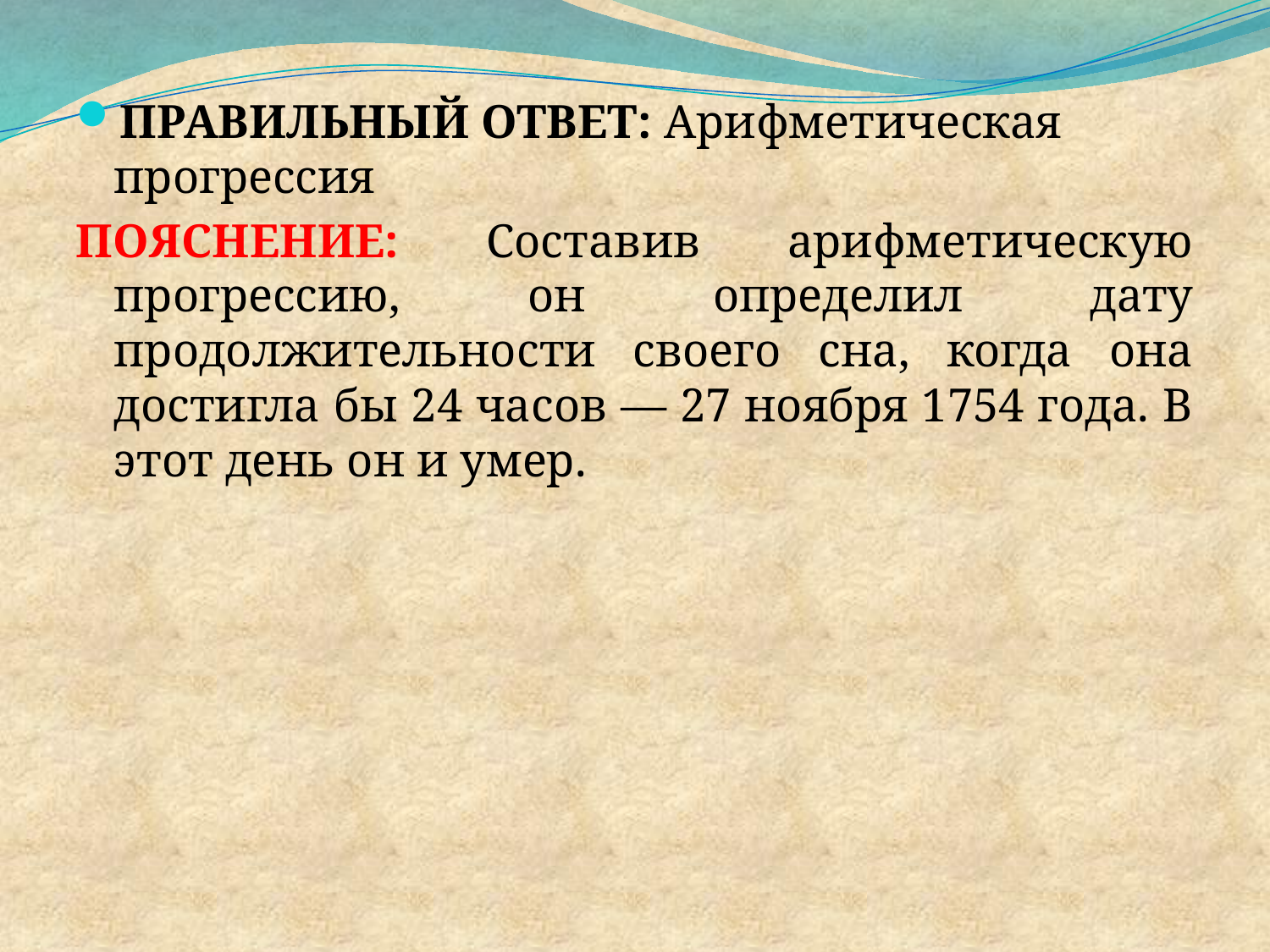

ПРАВИЛЬНЫЙ ОТВЕТ: Арифметическая прогрессия
ПОЯСНЕНИЕ: Составив арифметическую прогрессию, он определил дату продолжительности своего сна, когда она достигла бы 24 часов — 27 ноября 1754 года. В этот день он и умер.